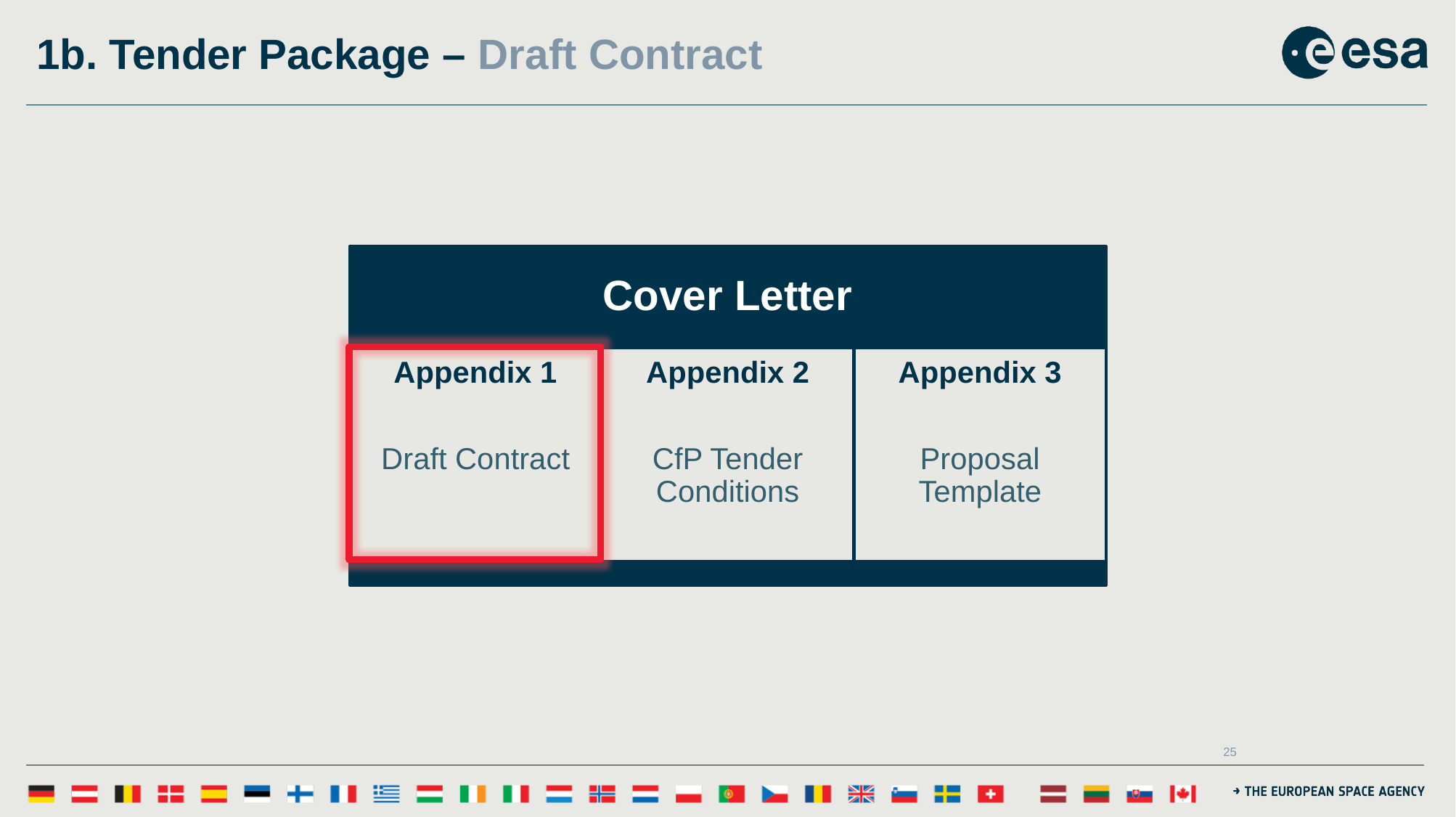

# 1b. Tender Package – Draft Contract
Cover Letter
Appendix 1

Draft Contract
Appendix 2

CfP Tender Conditions
Appendix 3

Proposal Template